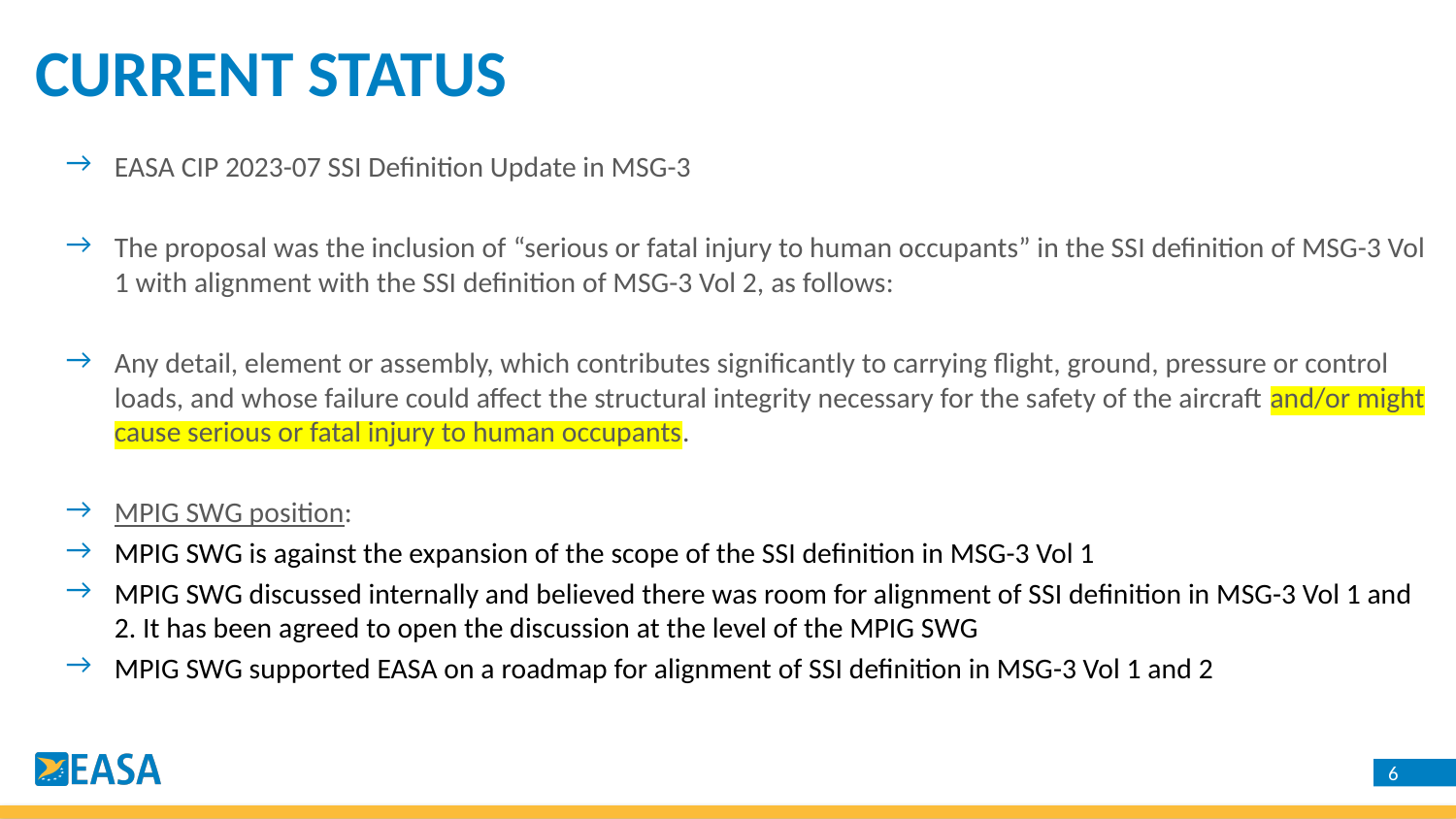

# CURRENT STATUS
EASA CIP 2023-07 SSI Definition Update in MSG-3

The proposal was the inclusion of “serious or fatal injury to human occupants” in the SSI definition of MSG-3 Vol 1 with alignment with the SSI definition of MSG-3 Vol 2, as follows:

Any detail, element or assembly, which contributes significantly to carrying flight, ground, pressure or control loads, and whose failure could affect the structural integrity necessary for the safety of the aircraft and/or might cause serious or fatal injury to human occupants.

MPIG SWG position:
MPIG SWG is against the expansion of the scope of the SSI definition in MSG-3 Vol 1
MPIG SWG discussed internally and believed there was room for alignment of SSI definition in MSG-3 Vol 1 and 2. It has been agreed to open the discussion at the level of the MPIG SWG
MPIG SWG supported EASA on a roadmap for alignment of SSI definition in MSG-3 Vol 1 and 2